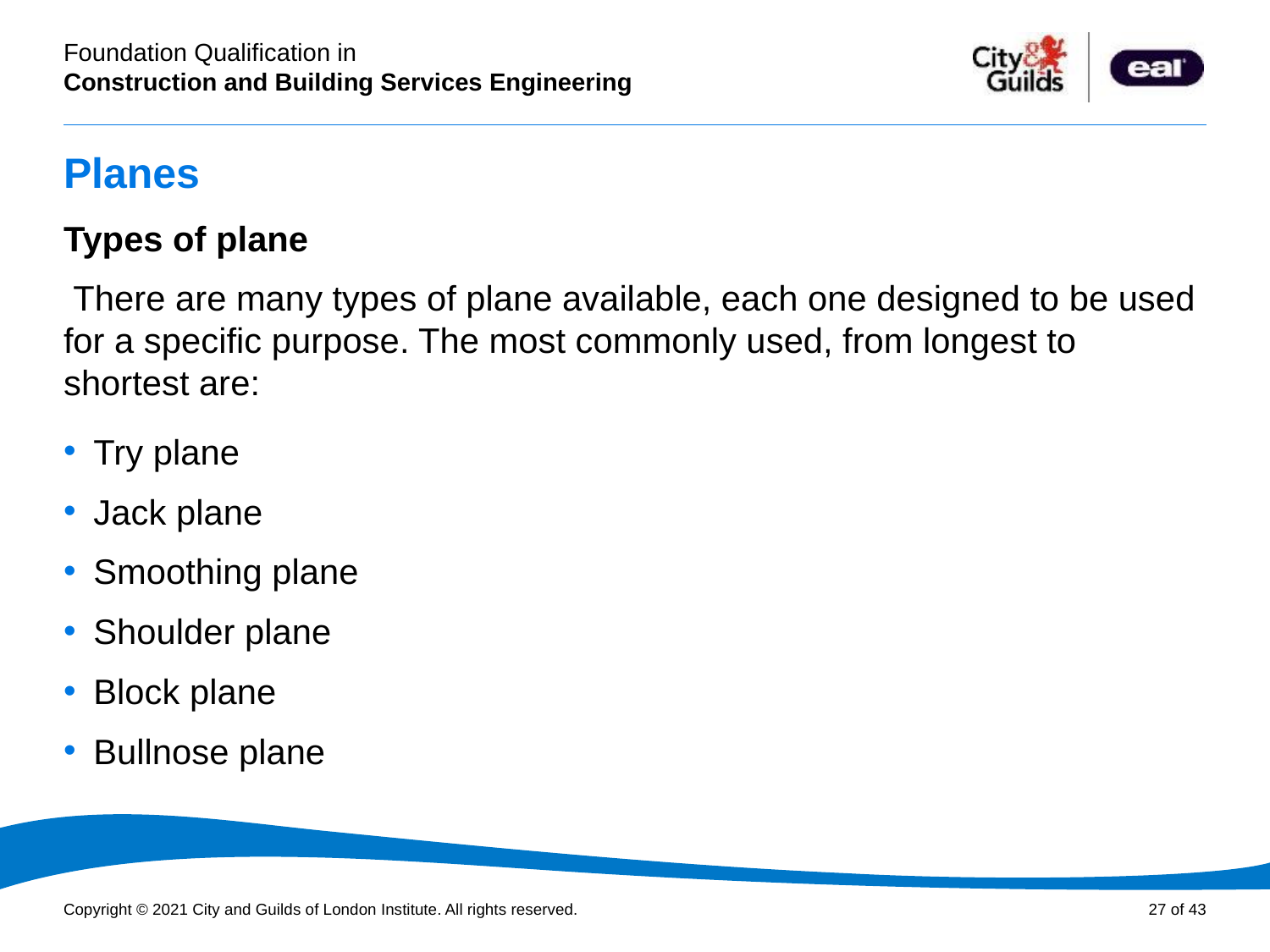

# Planes
Types of plane
 There are many types of plane available, each one designed to be used for a specific purpose. The most commonly used, from longest to shortest are:
Try plane
Jack plane
Smoothing plane
Shoulder plane
Block plane
Bullnose plane